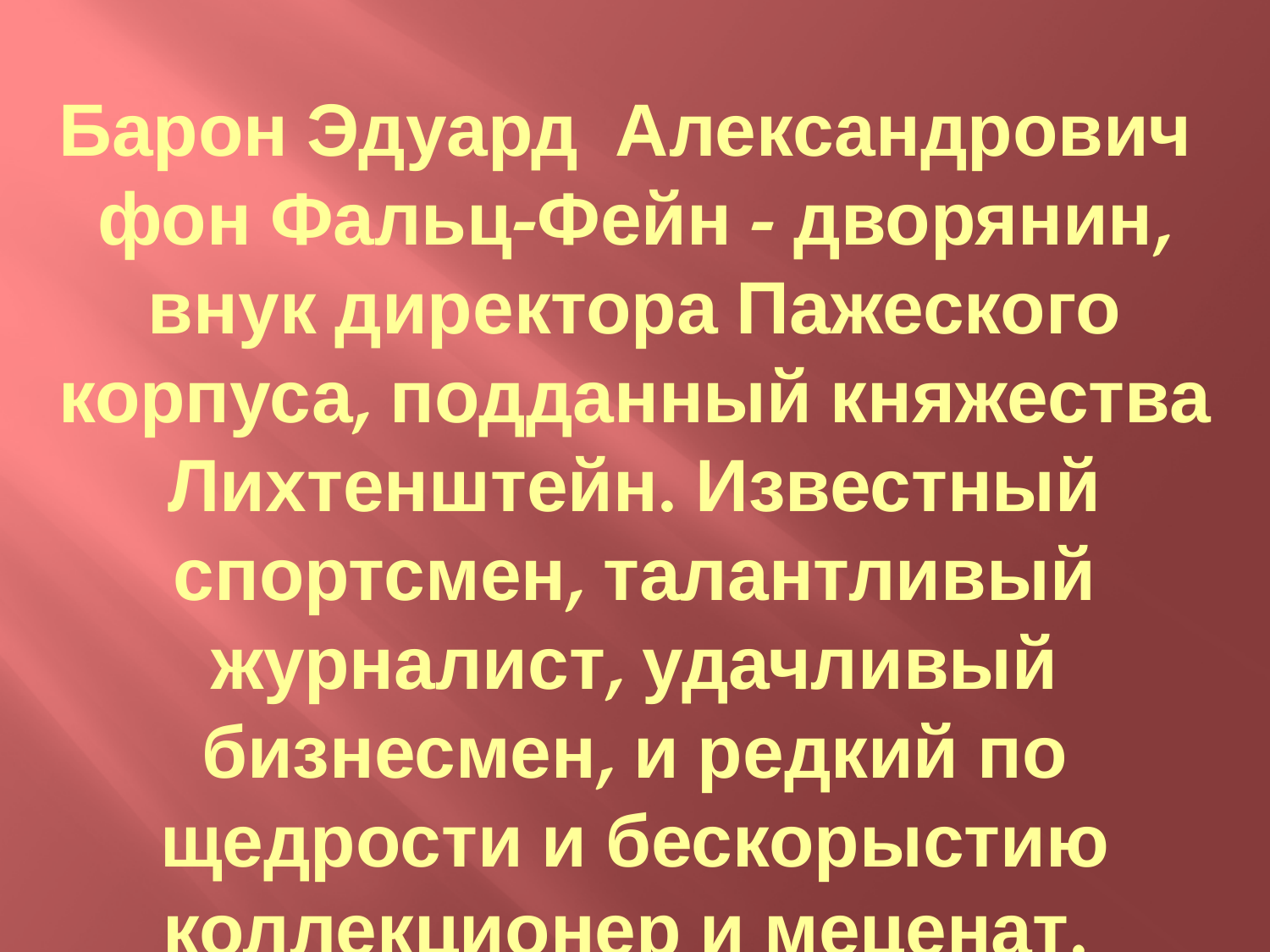

Барон Эдуард  Александрович
фон Фальц-Фейн - дворянин, внук директора Пажеского корпуса, подданный княжества Лихтенштейн. Известный спортсмен, талантливый журналист, удачливый бизнесмен, и редкий по щедрости и бескорыстию коллекционер и меценат.